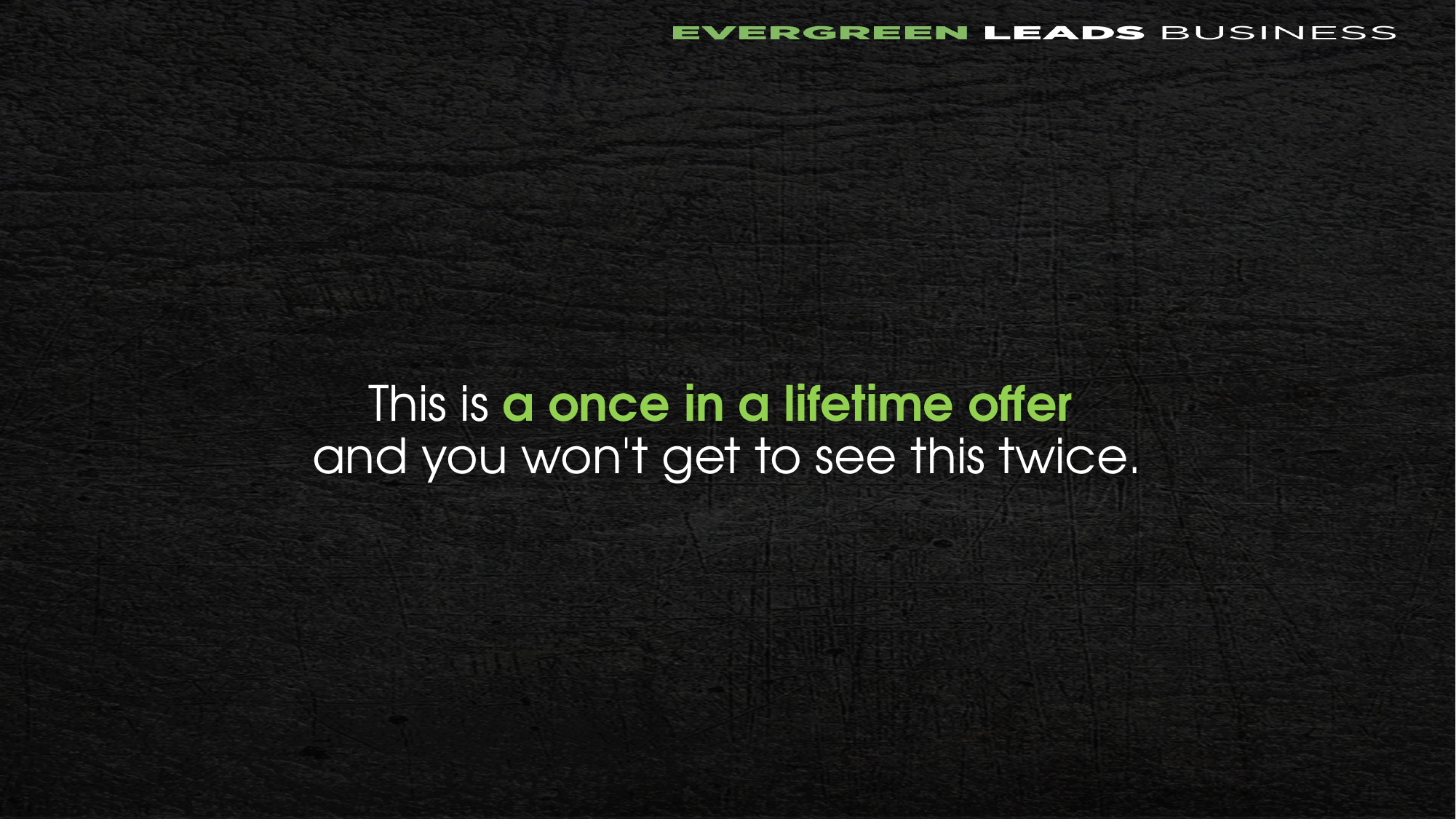

# This is a once in a lifetime offer and you won't get to see this twice.